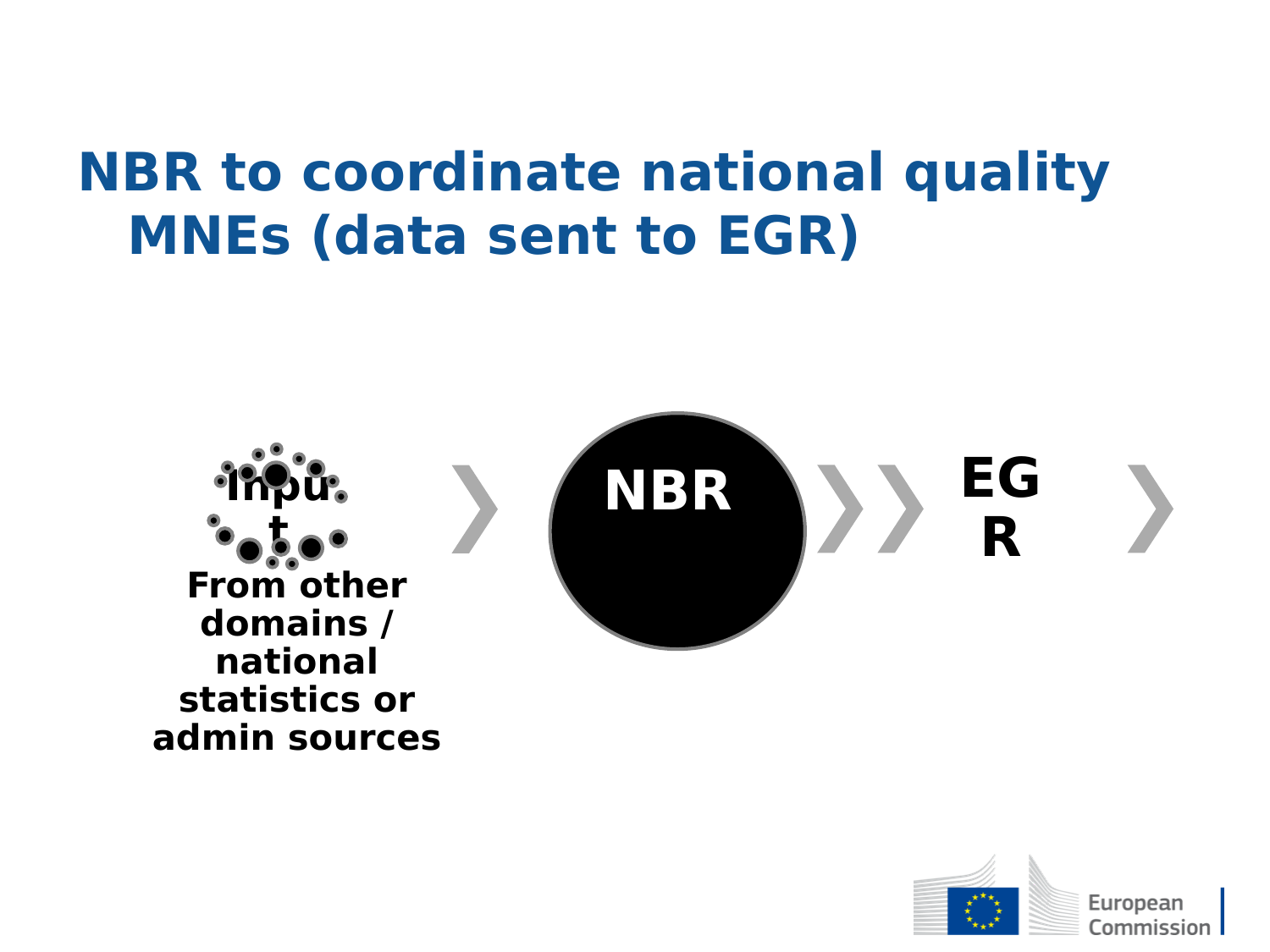

# NBR to coordinate national quality  MNEs (data sent to EGR)
Input
From other domains / national statistics or admin sources

EGR
NBR